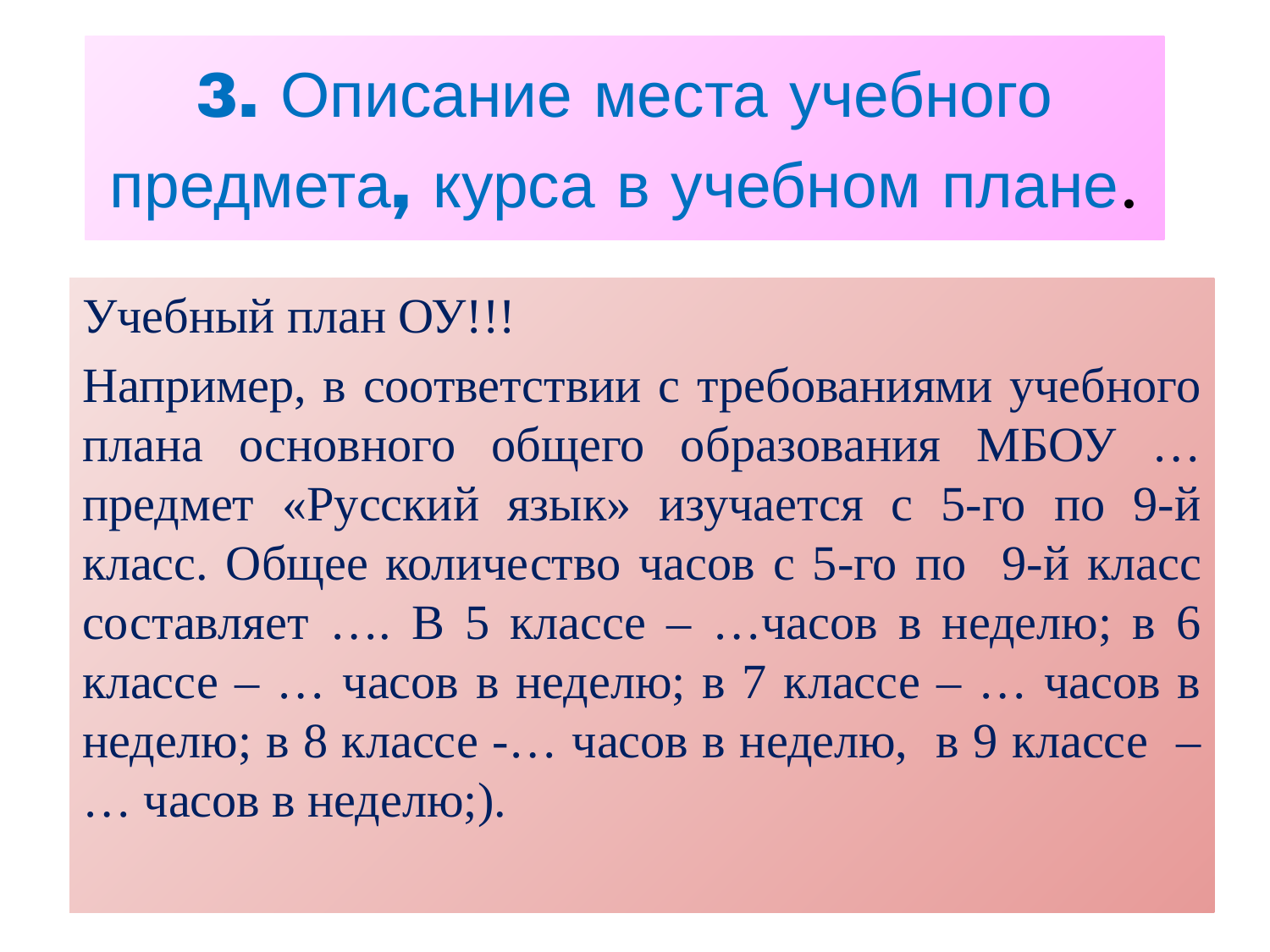

# 3. Описание места учебного предмета, курса в учебном плане.
Учебный план ОУ!!!
Например, в соответствии с требованиями учебного плана основного общего образования МБОУ … предмет «Русский язык» изучается с 5-го по 9-й класс. Общее количество часов с 5-го по  9-й класс составляет …. В 5 классе – …часов в неделю; в 6 классе – … часов в неделю; в 7 классе – … часов в неделю; в 8 классе -… часов в неделю,  в 9 классе  – … часов в неделю;).